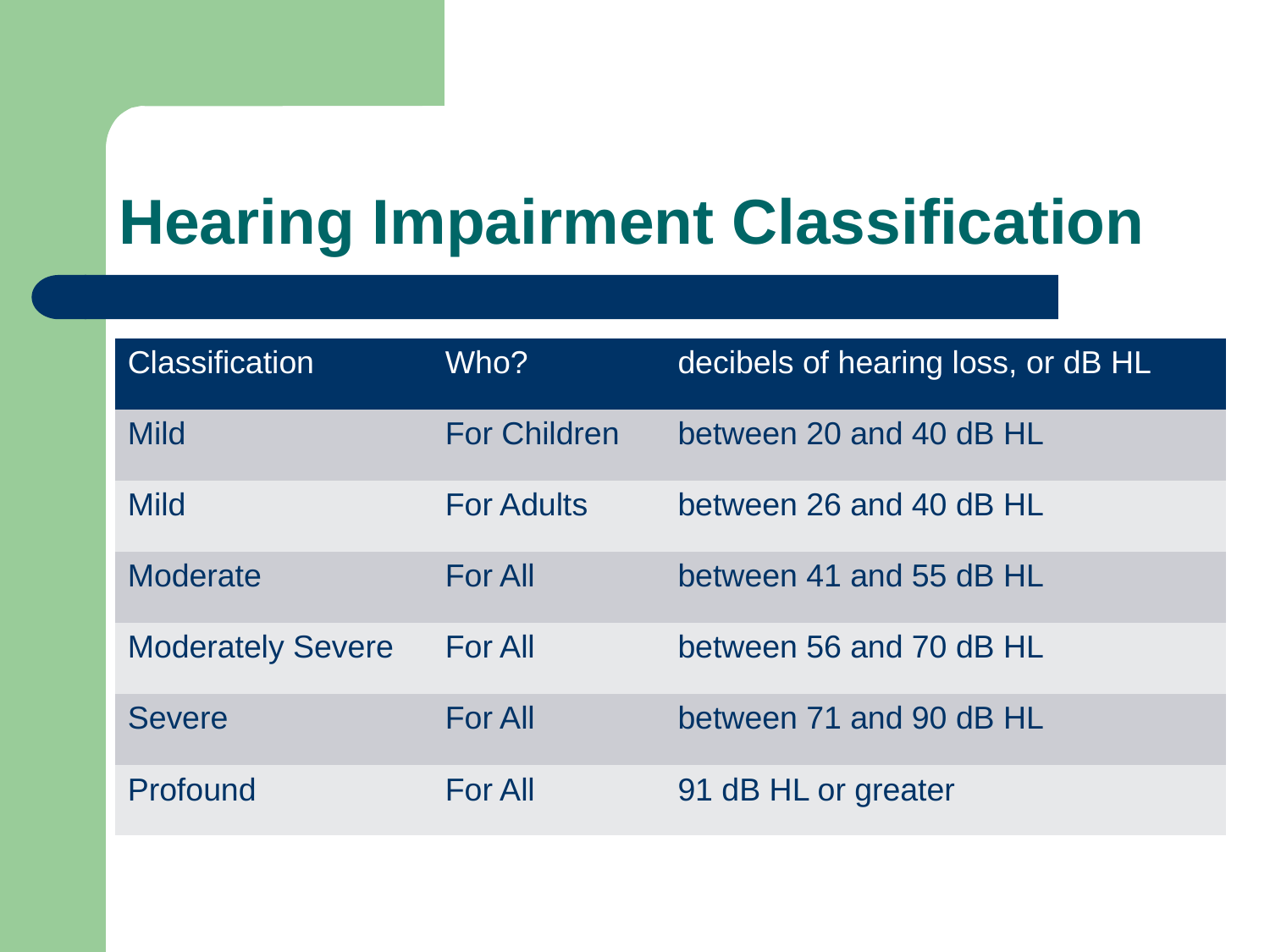

# Hearing Impairment Classification
| Classification | Who? | decibels of hearing loss, or dB HL |
| --- | --- | --- |
| Mild | For Children | between 20 and 40 dB HL |
| Mild | For Adults | between 26 and 40 dB HL |
| Moderate | For All | between 41 and 55 dB HL |
| Moderately Severe | For All | between 56 and 70 dB HL |
| Severe | For All | between 71 and 90 dB HL |
| Profound | For All | 91 dB HL or greater |